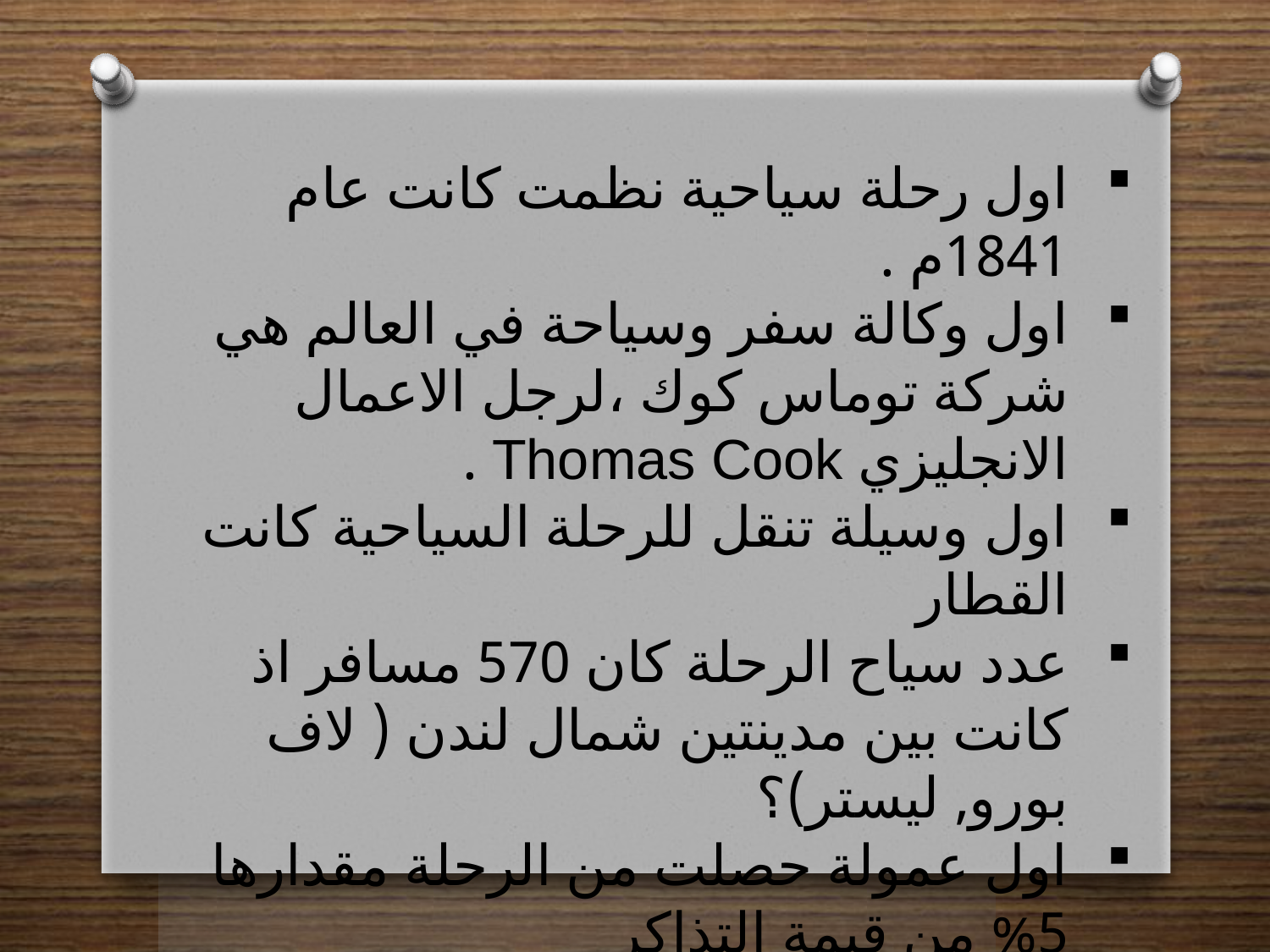

اول رحلة سياحية نظمت كانت عام 1841م .
اول وكالة سفر وسياحة في العالم هي شركة توماس كوك ،لرجل الاعمال الانجليزي Thomas Cook .
اول وسيلة تنقل للرحلة السياحية كانت القطار
عدد سياح الرحلة كان 570 مسافر اذ كانت بين مدينتين شمال لندن ( لاف بورو, ليستر)؟
اول عمولة حصلت من الرحلة مقدارها 5% من قيمة التذاكر